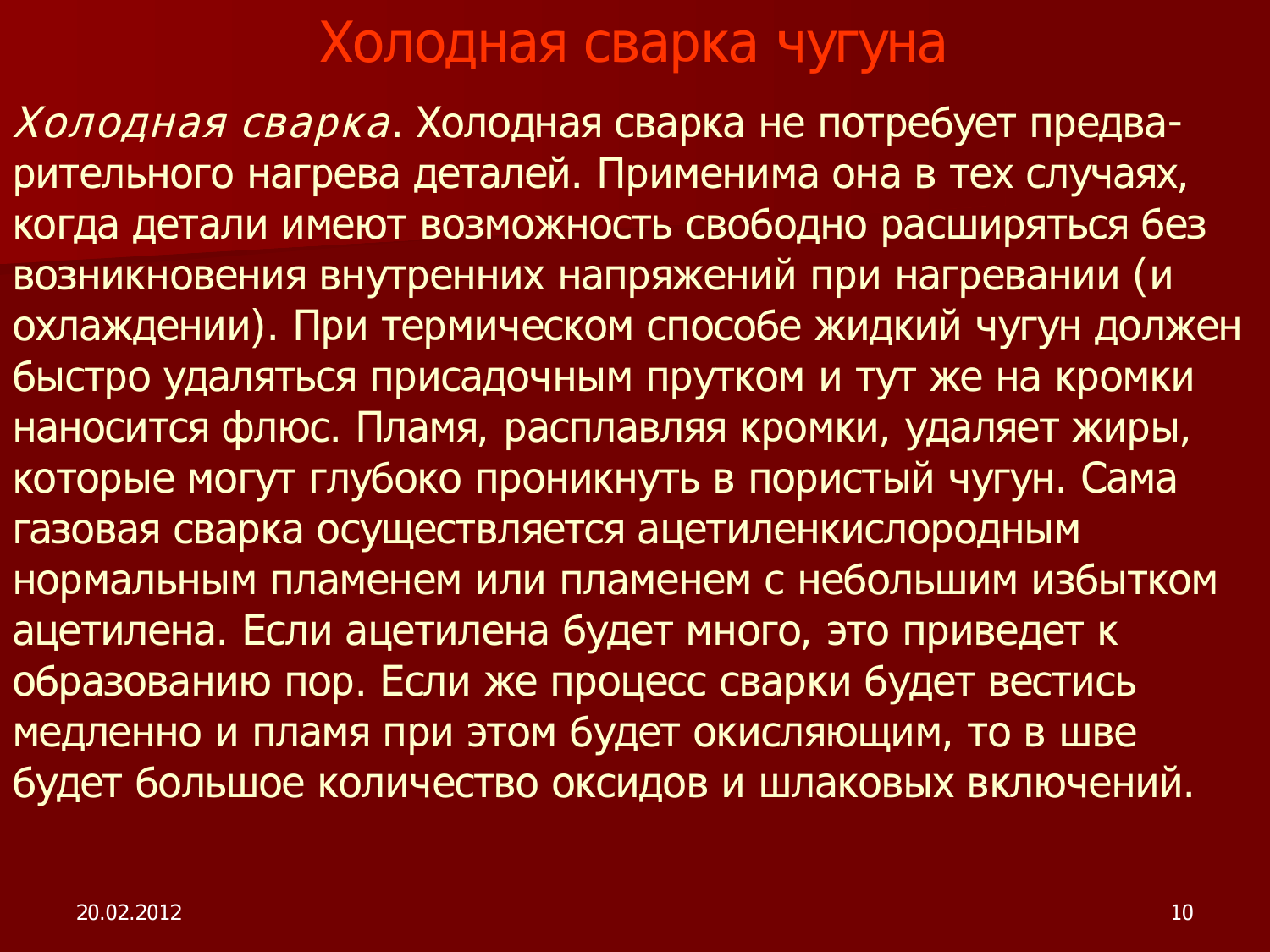

# Холодная сварка. Холодная сварка не потребует предва-рительного нагрева деталей. Применима она в тех случаях, когда детали имеют возможность свободно расширяться без возникновения внутренних напряжений при нагревании (и охлаждении). При термическом способе жидкий чугун должен быстро удаляться присадочным прутком и тут же на кромки наносится флюс. Пламя, расплавляя кромки, удаляет жиры, которые могут глубоко проникнуть в пористый чугун. Сама газовая сварка осуществляется ацетиленкислородным нормальным пламенем или пламенем с небольшим избытком ацетилена. Если ацетилена будет много, это приведет к образованию пор. Если же процесс сварки будет вестись медленно и пламя при этом будет окисляющим, то в шве будет большое количество оксидов и шлаковых включений.
Холодная сварка чугуна
20.02.2012
10